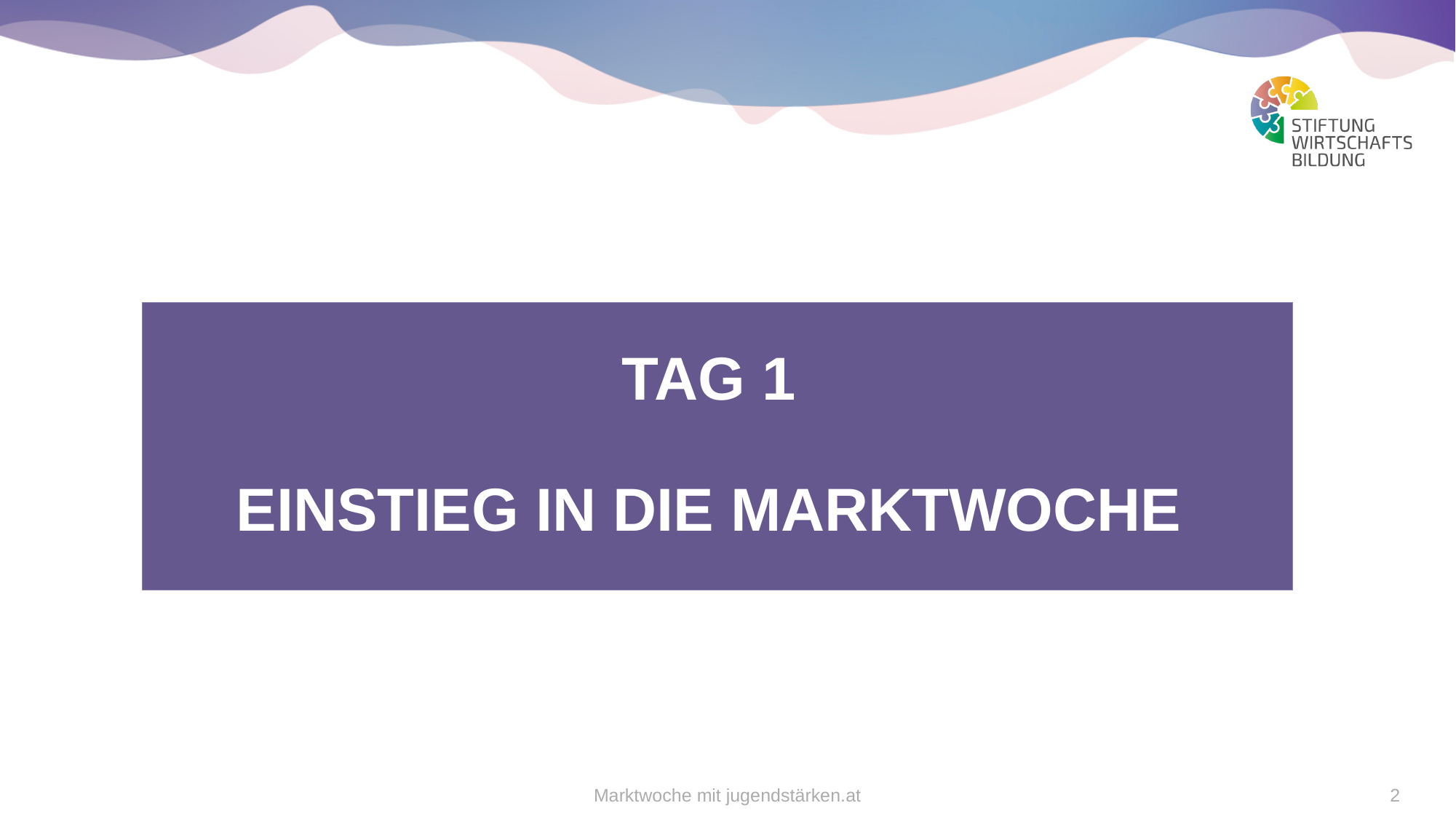

# Tag 1 Einstieg in die marktwoche
Marktwoche mit jugendstärken.at
2